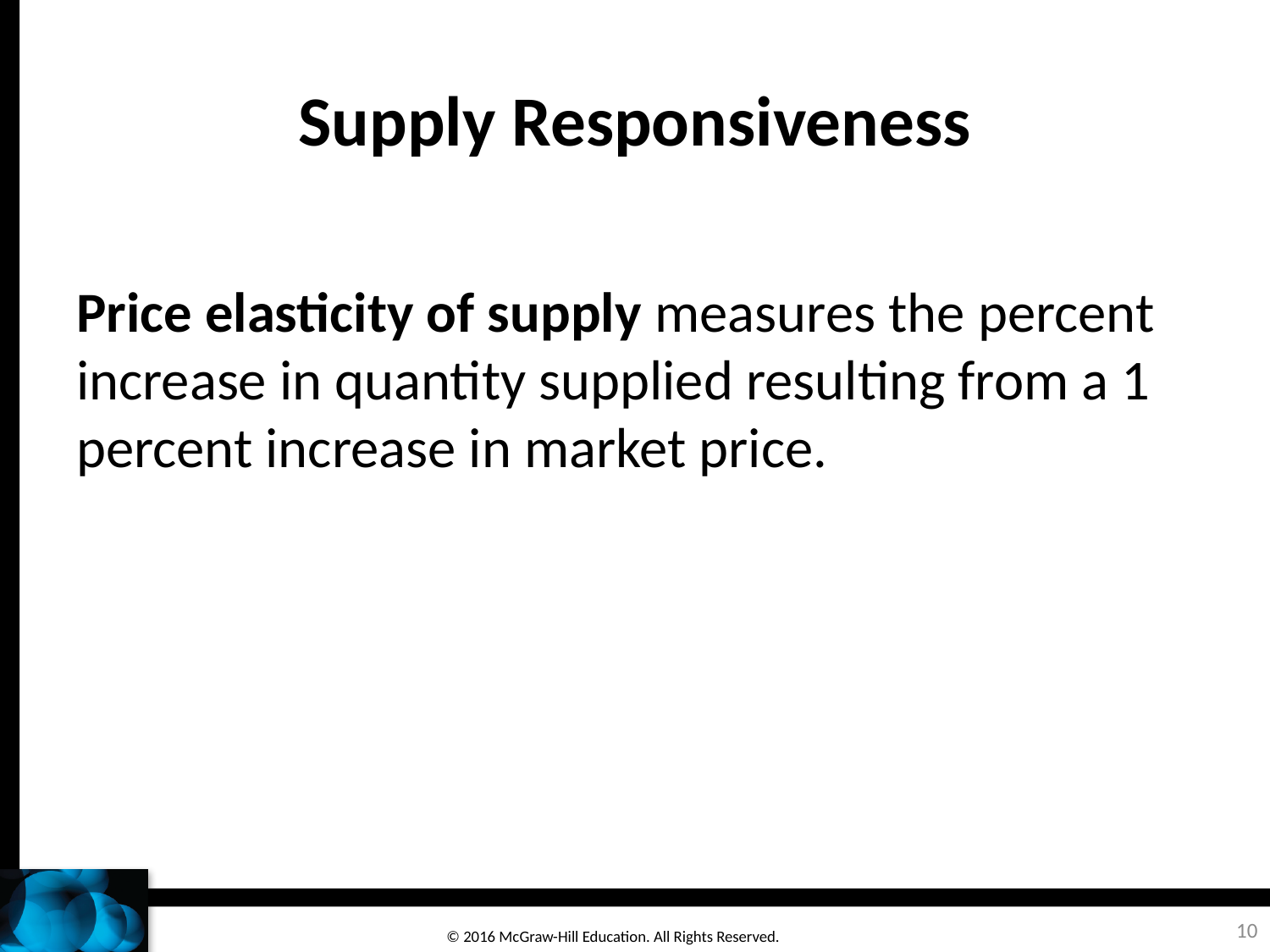

# Supply Responsiveness

Price elasticity of supply measures the percent increase in quantity supplied resulting from a 1 percent increase in market price.
10
© 2016 McGraw-Hill Education. All Rights Reserved.